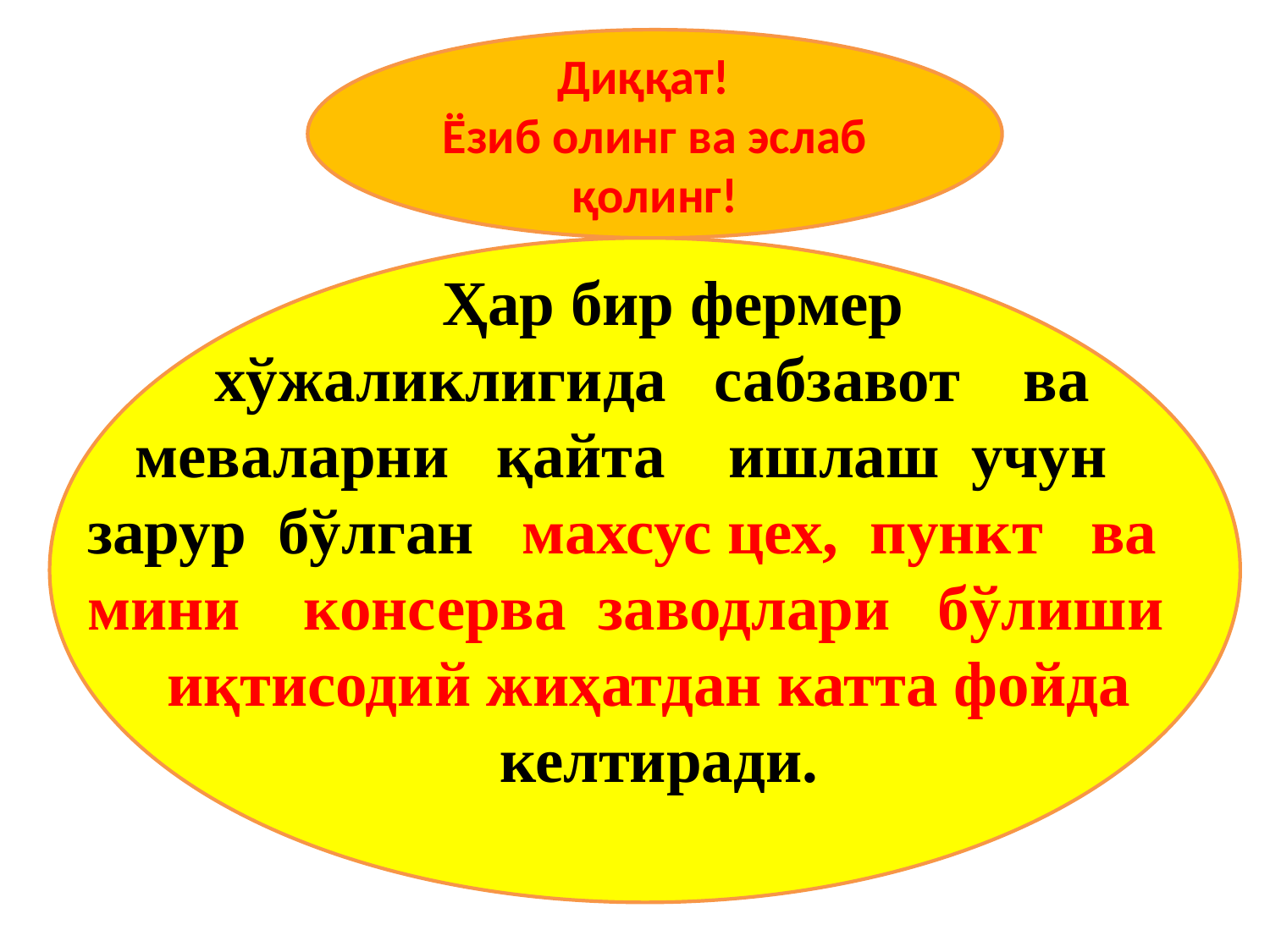

Диққат!
Ёзиб олинг ва эслаб қолинг!

                         Ҳар бир фермер
        хўжаликлигида   сабзавот    ва
   меваларни   қайта    ишлаш  учун  зарур  бўлган   махсус цех,  пункт   ва  мини    консерва  заводлари   бўлиши
     иқтисодий жиҳатдан катта фойда
                          келтиради.